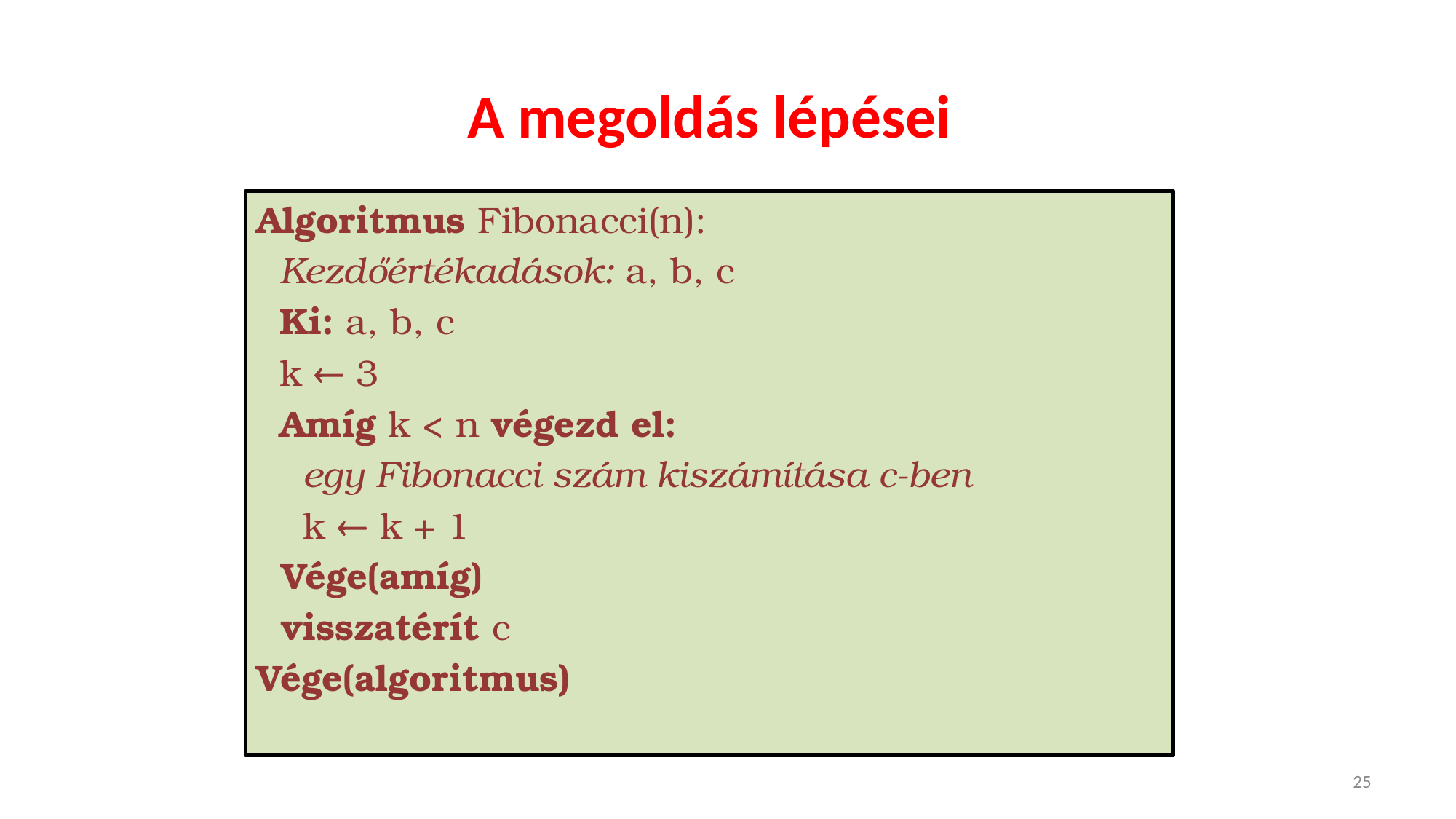

# A megoldás lépései
Algoritmus Fibonacci(n):
  Kezdőértékadások: a, b, c
  Ki: a, b, c
  k ← 3
  Amíg k < n végezd el:
    egy Fibonacci szám kiszámítása c-ben
    k ← k + 1
  Vége(amíg)
  visszatérít c
Vége(algoritmus)
25